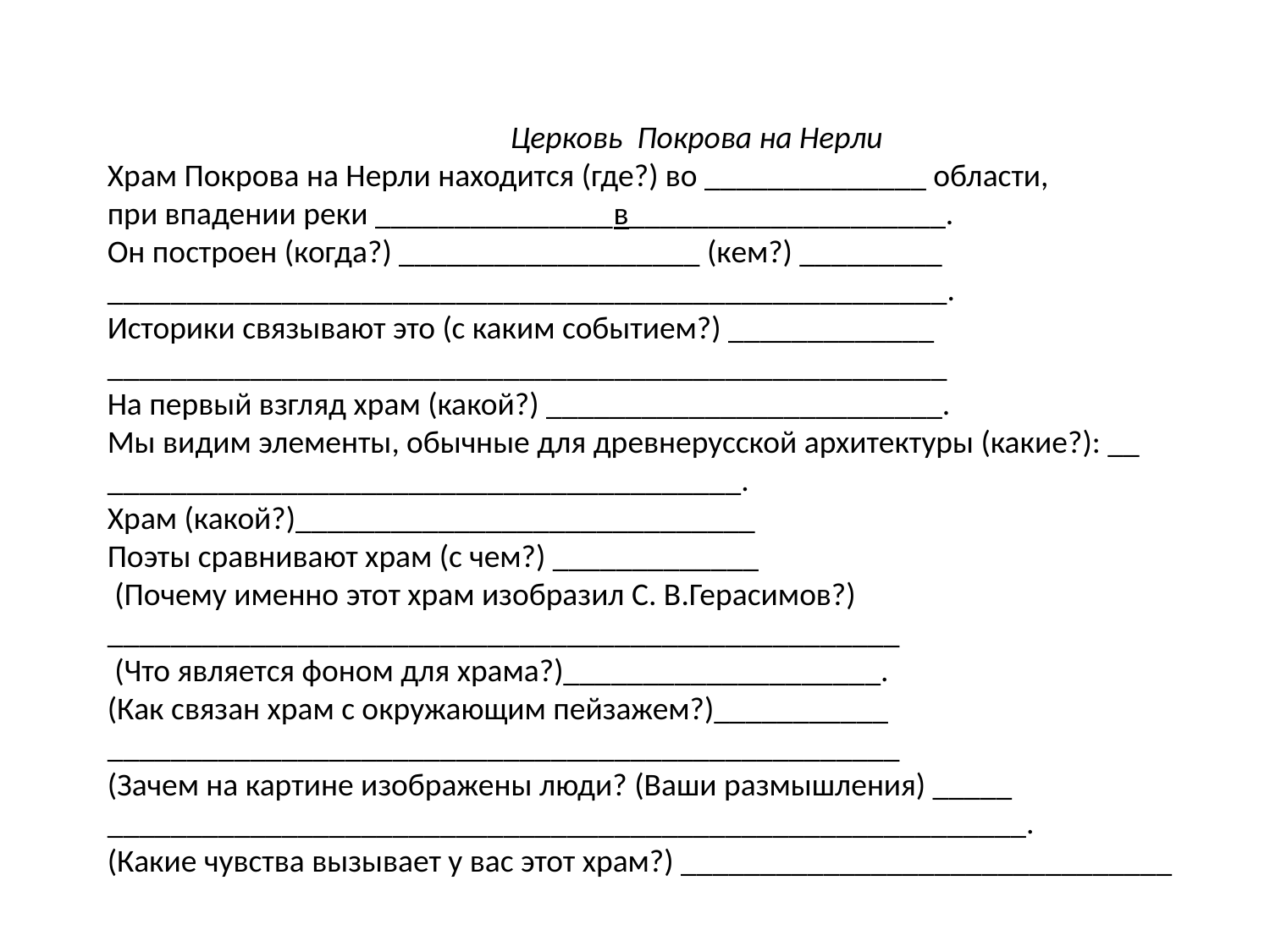

Церковь  Покрова на Нерли
Храм Покрова на Нерли находится (где?) во ______________ области,
при впадении реки _______________в____________________.
Он построен (когда?) ___________________ (кем?) _________
_____________________________________________________.
Историки связывают это (с каким событием?) _____________
_____________________________________________________
На первый взгляд храм (какой?) _________________________.
Мы видим элементы, обычные для древнерусской архитектуры (какие?): __
________________________________________.
Храм (какой?)_____________________________
Поэты сравнивают храм (с чем?) _____________
 (Почему именно этот храм изобразил С. В.Герасимов?) __________________________________________________
 (Что является фоном для храма?)____________________.
(Как связан храм с окружающим пейзажем?)___________
__________________________________________________
(Зачем на картине изображены люди? (Ваши размышления) _____
__________________________________________________________.
(Какие чувства вызывает у вас этот храм?) _______________________________